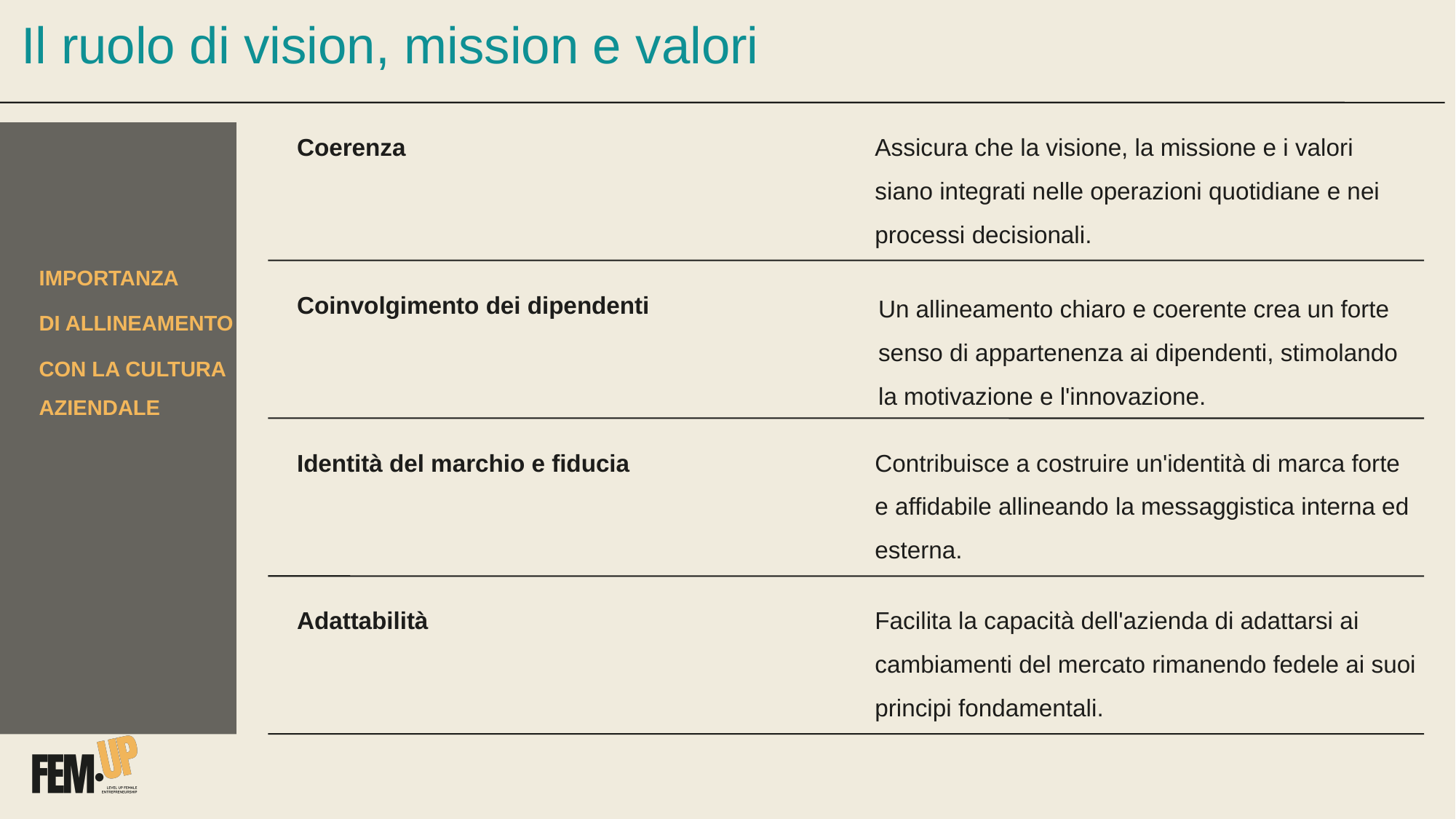

# Il ruolo di vision, mission e valori

IMPORTANZA
DI ALLINEAMENTO
CON LA CULTURA AZIENDALE
Coerenza
Assicura che la visione, la missione e i valori siano integrati nelle operazioni quotidiane e nei processi decisionali.
Coinvolgimento dei dipendenti
Un allineamento chiaro e coerente crea un forte senso di appartenenza ai dipendenti, stimolando la motivazione e l'innovazione.
Identità del marchio e fiducia
Contribuisce a costruire un'identità di marca forte e affidabile allineando la messaggistica interna ed esterna.
Adattabilità
Facilita la capacità dell'azienda di adattarsi ai cambiamenti del mercato rimanendo fedele ai suoi principi fondamentali.